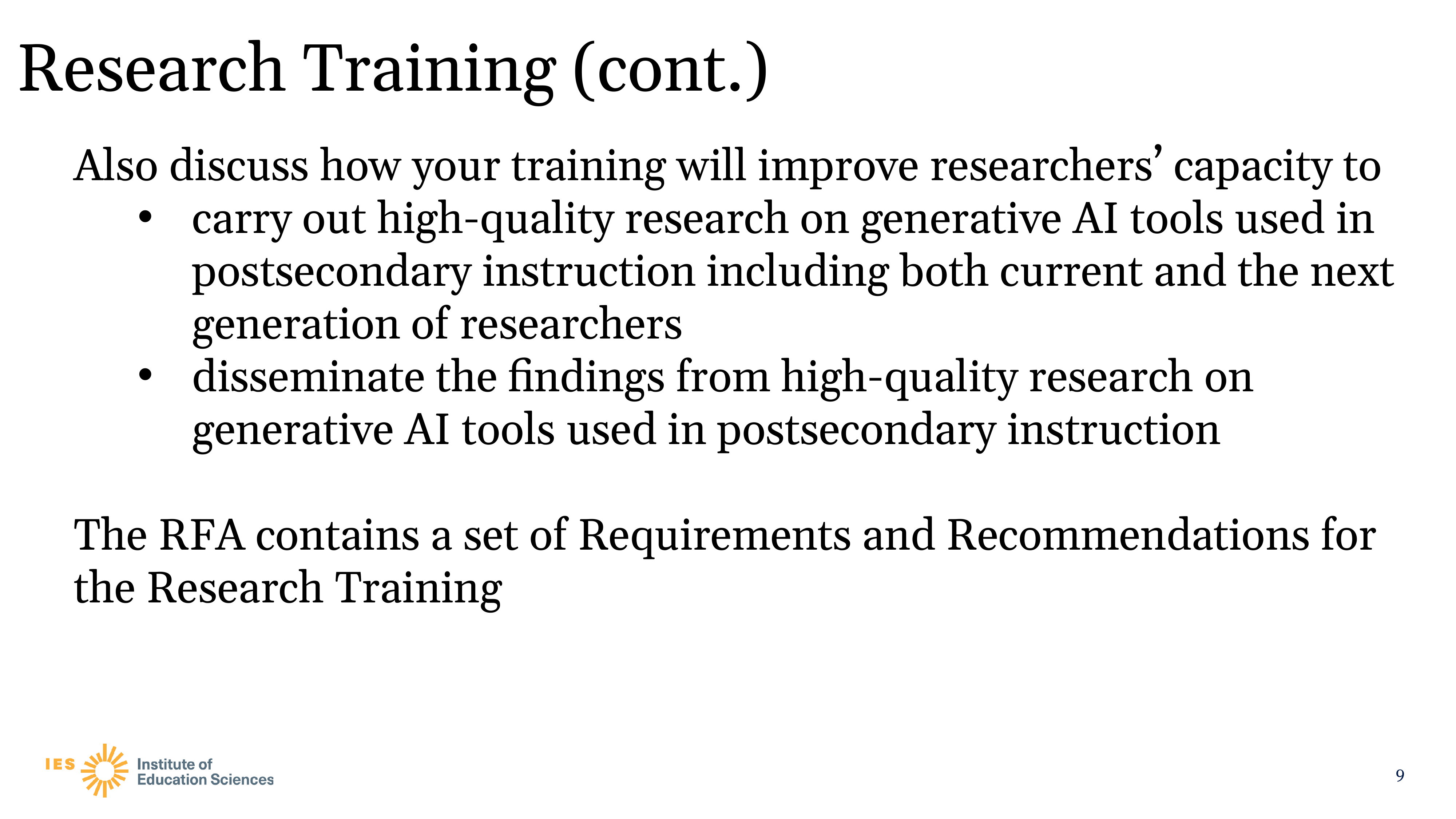

# Research Training (cont.)
Also discuss how your training will improve researchers’ capacity to
carry out high-quality research on generative AI tools used in postsecondary instruction including both current and the next generation of researchers
disseminate the findings from high-quality research on generative AI tools used in postsecondary instruction

The RFA contains a set of Requirements and Recommendations for the Research Training

9